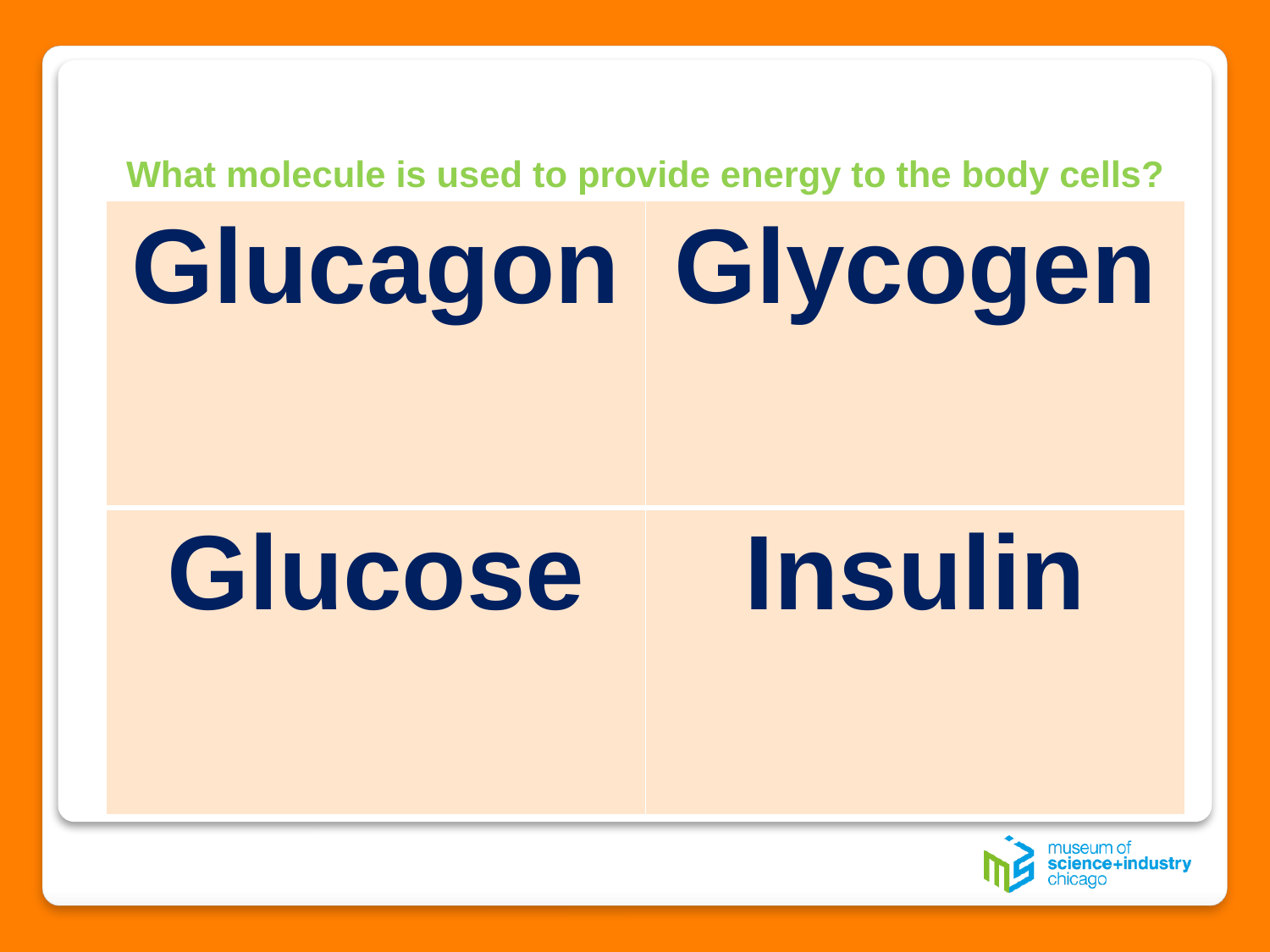

# What molecule is used to provide energy to the body cells?
| Glucagon | Glycogen |
| --- | --- |
| Glucose | Insulin |